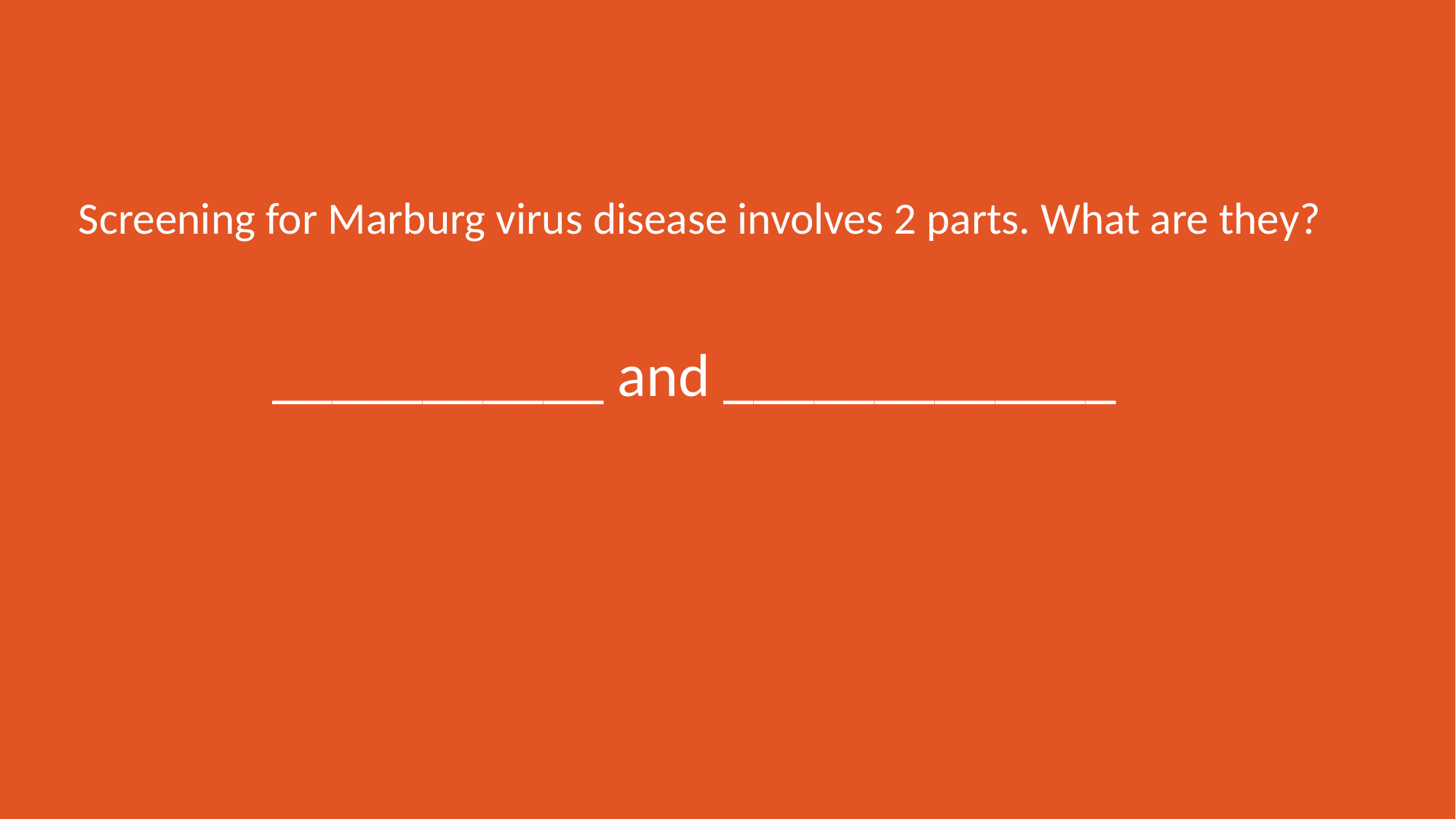

# Screening for Marburg virus disease involves 2 parts. What are they?
___________ and _____________